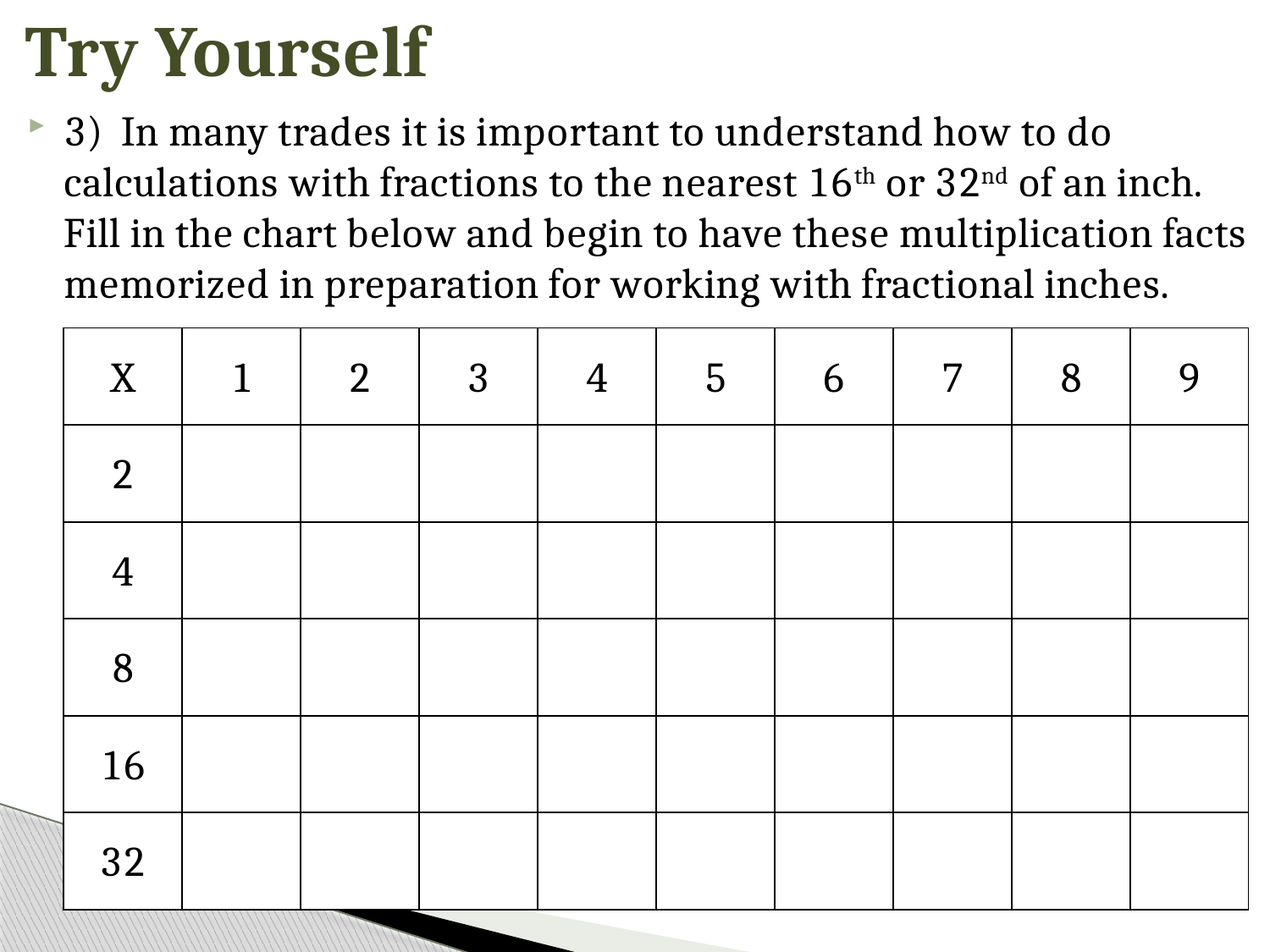

# Try Yourself
3)  In many trades it is important to understand how to do calculations with fractions to the nearest 16th or 32nd of an inch.  Fill in the chart below and begin to have these multiplication facts memorized in preparation for working with fractional inches.
| X | 1 | 2 | 3 | 4 | 5 | 6 | 7 | 8 | 9 |
| --- | --- | --- | --- | --- | --- | --- | --- | --- | --- |
| 2 |  |  |  |  |  |  |  |  |  |
| 4 |  |  |  |  |  |  |  |  |  |
| 8 |  |  |  |  |  |  |  |  |  |
| 16 |  |  |  |  |  |  |  |  |  |
| 32 |  |  |  |  |  |  |  |  |  |